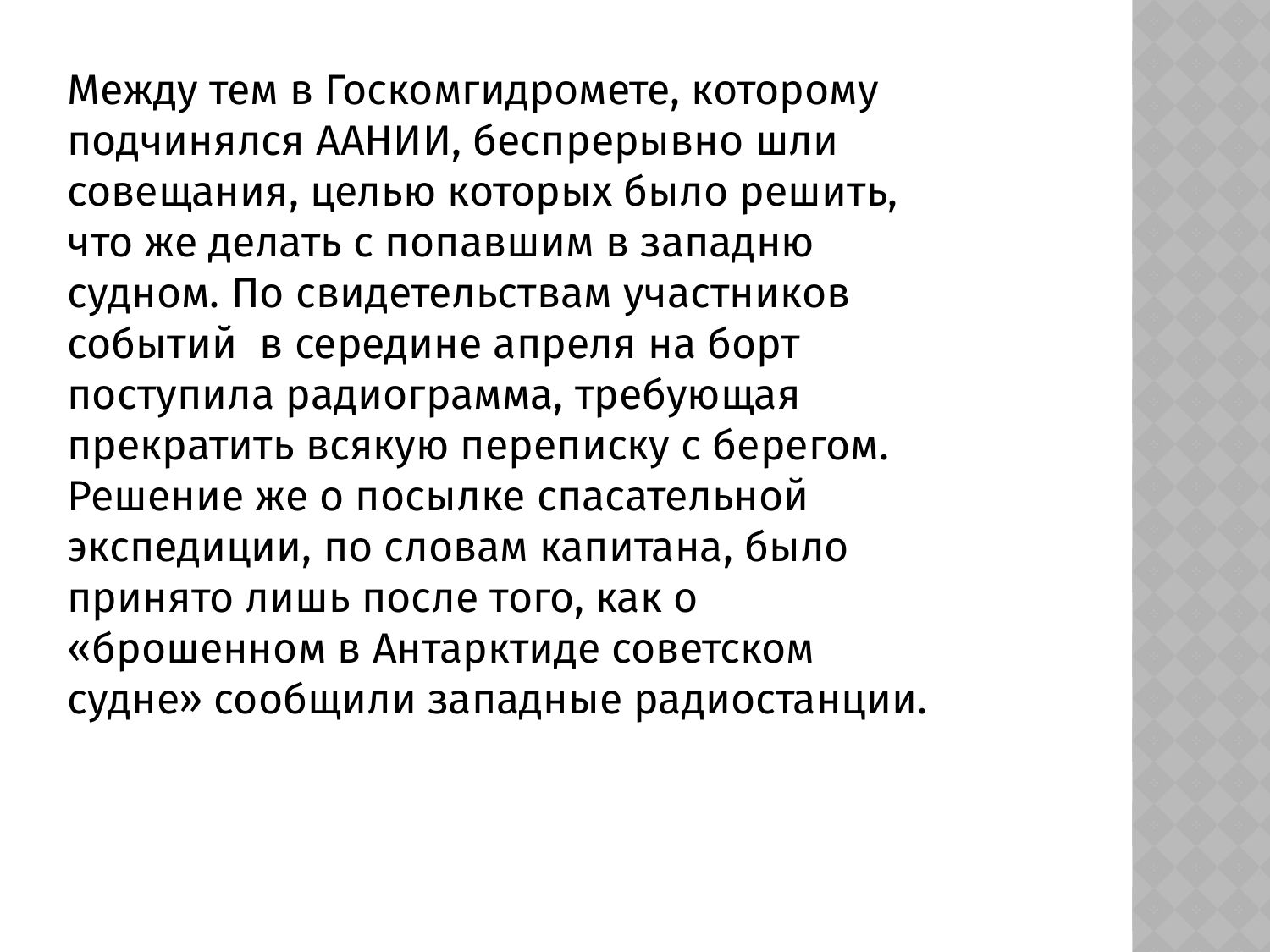

Между тем в Госкомгидромете, которому подчинялся ААНИИ, беспрерывно шли совещания, целью которых было решить, что же делать с попавшим в западню судном. По свидетельствам участников событий  в середине апреля на борт поступила радиограмма, требующая прекратить всякую переписку с берегом. Решение же о посылке спасательной экспедиции, по словам капитана, было принято лишь после того, как о «брошенном в Антарктиде советском судне» сообщили западные радиостанции.